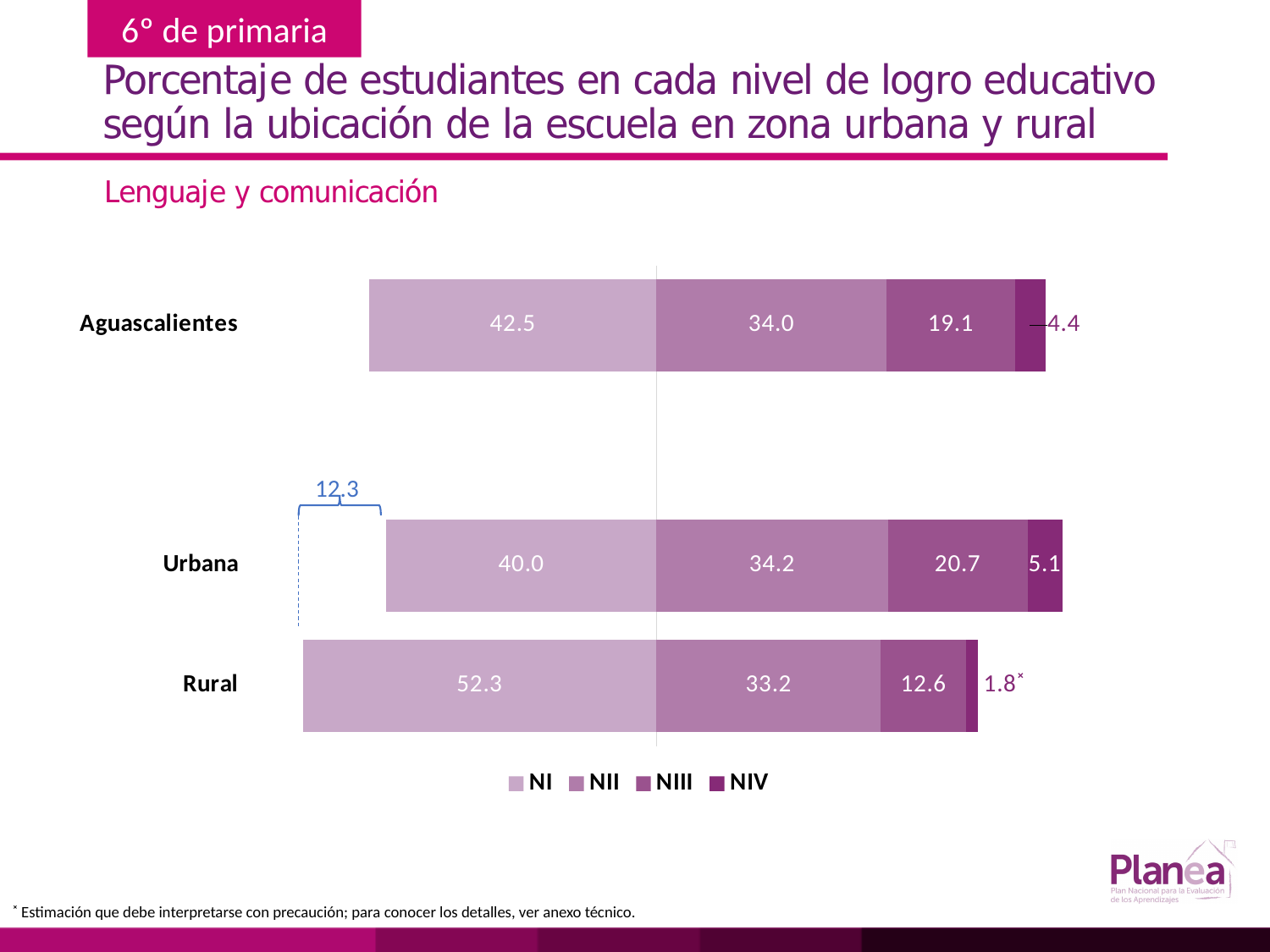

# Porcentaje de estudiantes en cada nivel de logro educativo según la ubicación de la escuela en zona urbana y rural

Lenguaje y comunicación

### Chart

| Category |  |  |  |  |
|---|---|---|---|---|
| Rural | -52.3 | 33.2 | 12.6 | 1.8 |
| Urbana | -40.0 | 34.2 | 20.7 | 5.1 |
|  | None | None | None | None |
| Aguascalientes | -42.5 | 34.0 | 19.1 | 4.4 |
12.3
˟ Estimación que debe interpretarse con precaución; para conocer los detalles, ver anexo técnico.